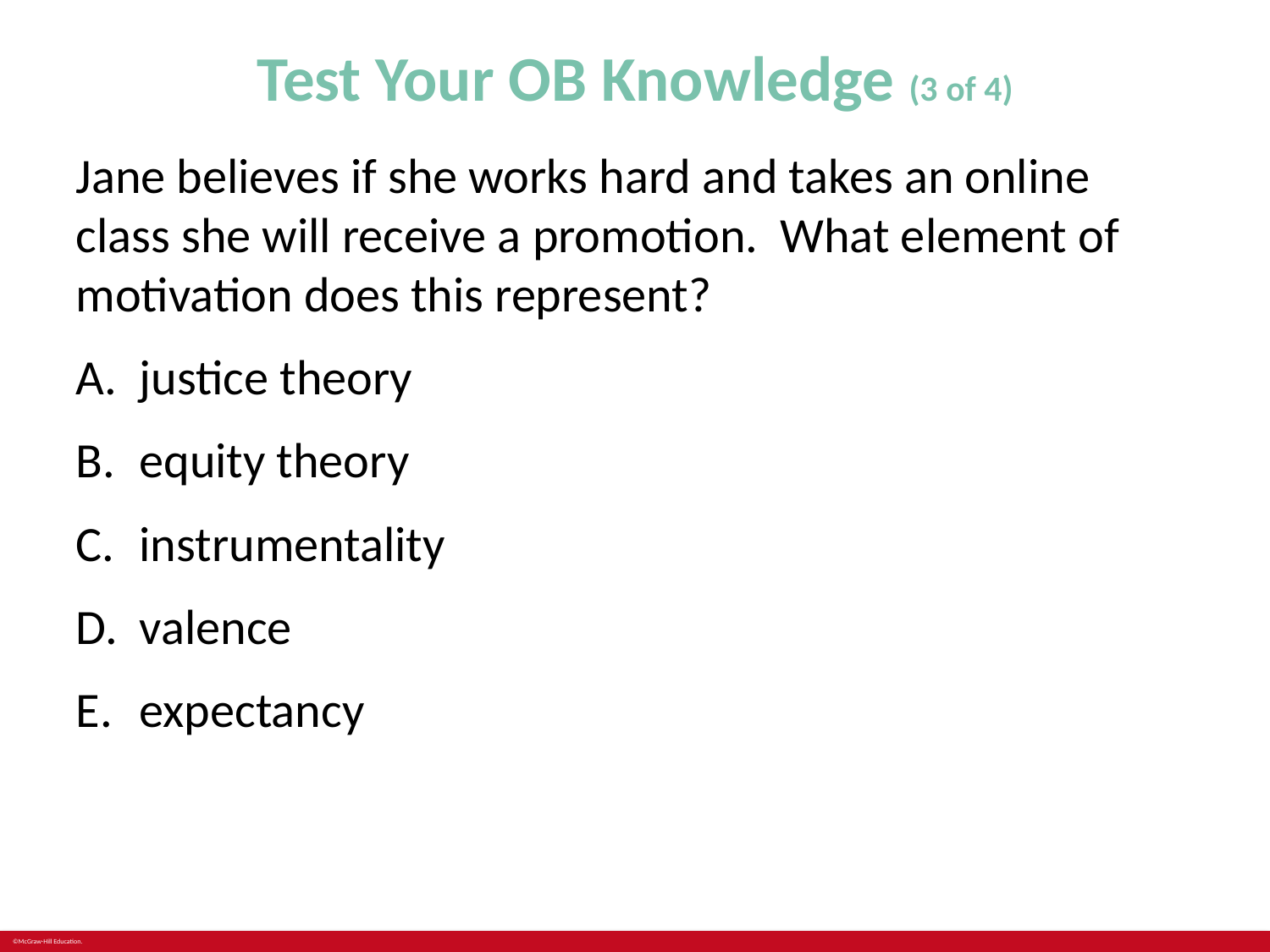

# Test Your OB Knowledge (3 of 4)
Jane believes if she works hard and takes an online class she will receive a promotion.  What element of motivation does this represent?
justice theory
equity theory
instrumentality
valence
expectancy